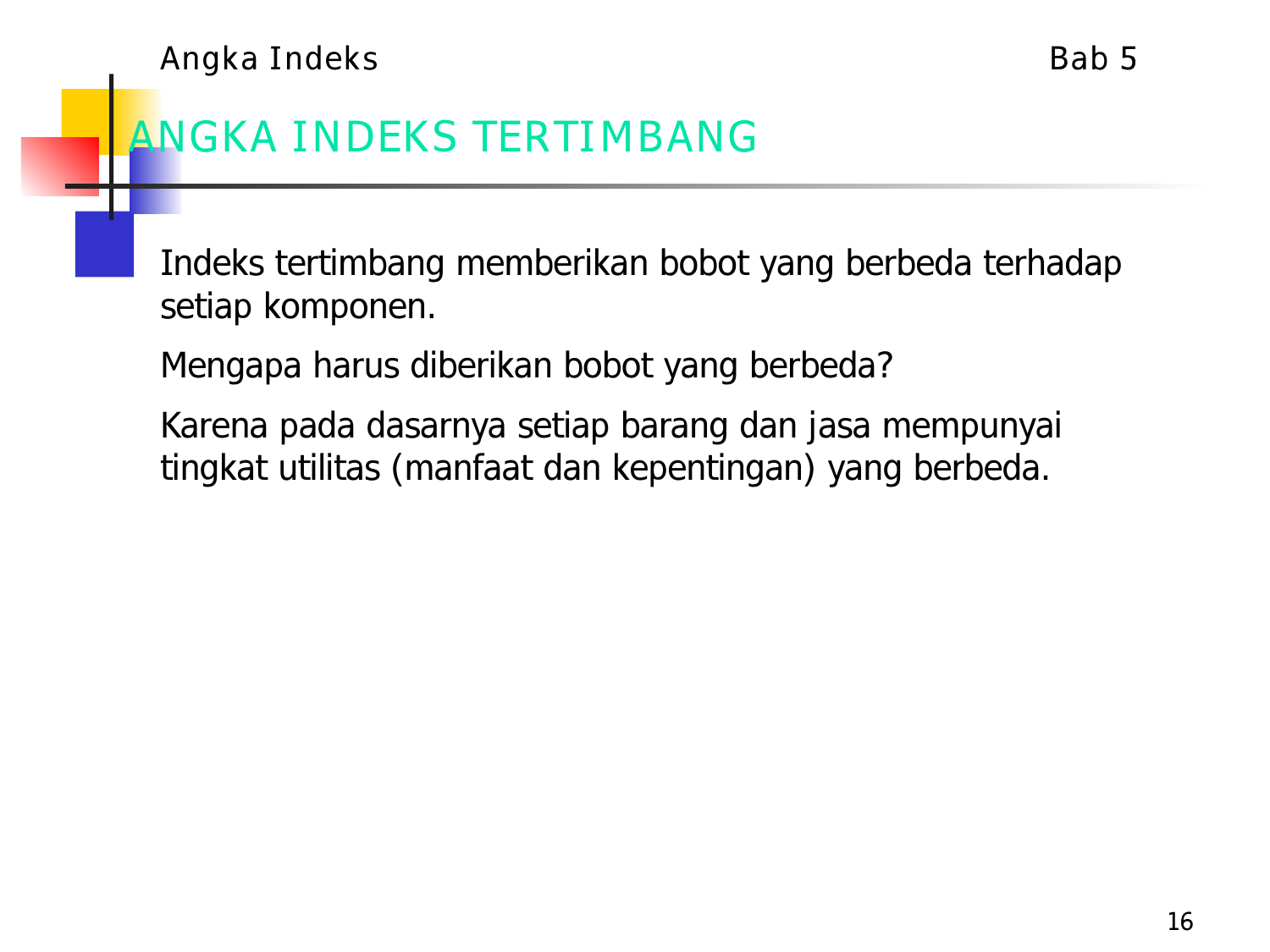

Angka Indeks						Bab 5
ANGKA INDEKS TERTIMBANG
Indeks tertimbang memberikan bobot yang berbeda terhadap setiap komponen.
Mengapa harus diberikan bobot yang berbeda?
Karena pada dasarnya setiap barang dan jasa mempunyai tingkat utilitas (manfaat dan kepentingan) yang berbeda.

16